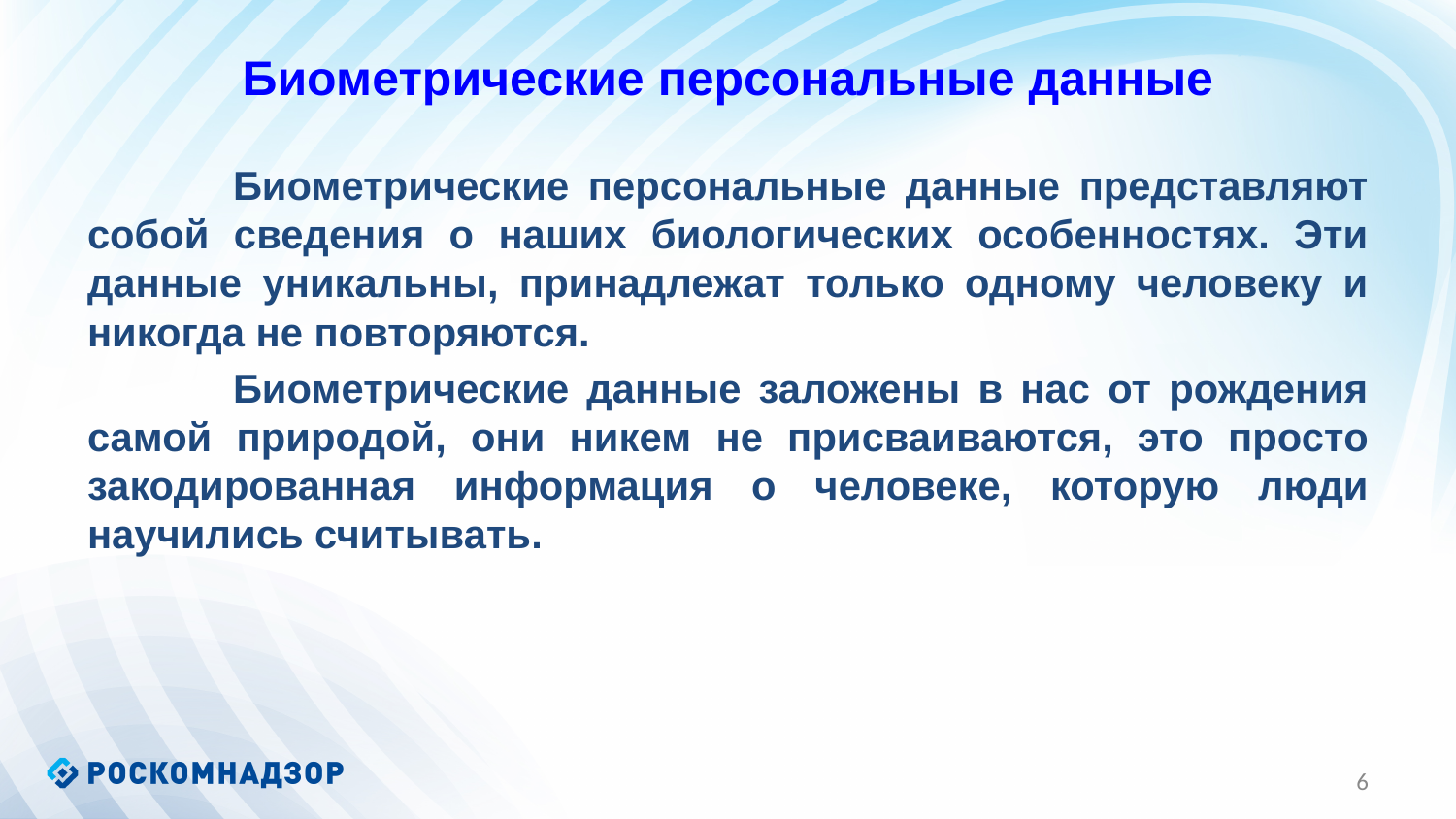

Биометрические персональные данные

	Биометрические персональные данные представляют собой сведения о наших биологических особенностях. Эти данные уникальны, принадлежат только одному человеку и никогда не повторяются.
	Биометрические данные заложены в нас от рождения самой природой, они никем не присваиваются, это просто закодированная информация о человеке, которую люди научились считывать.
6